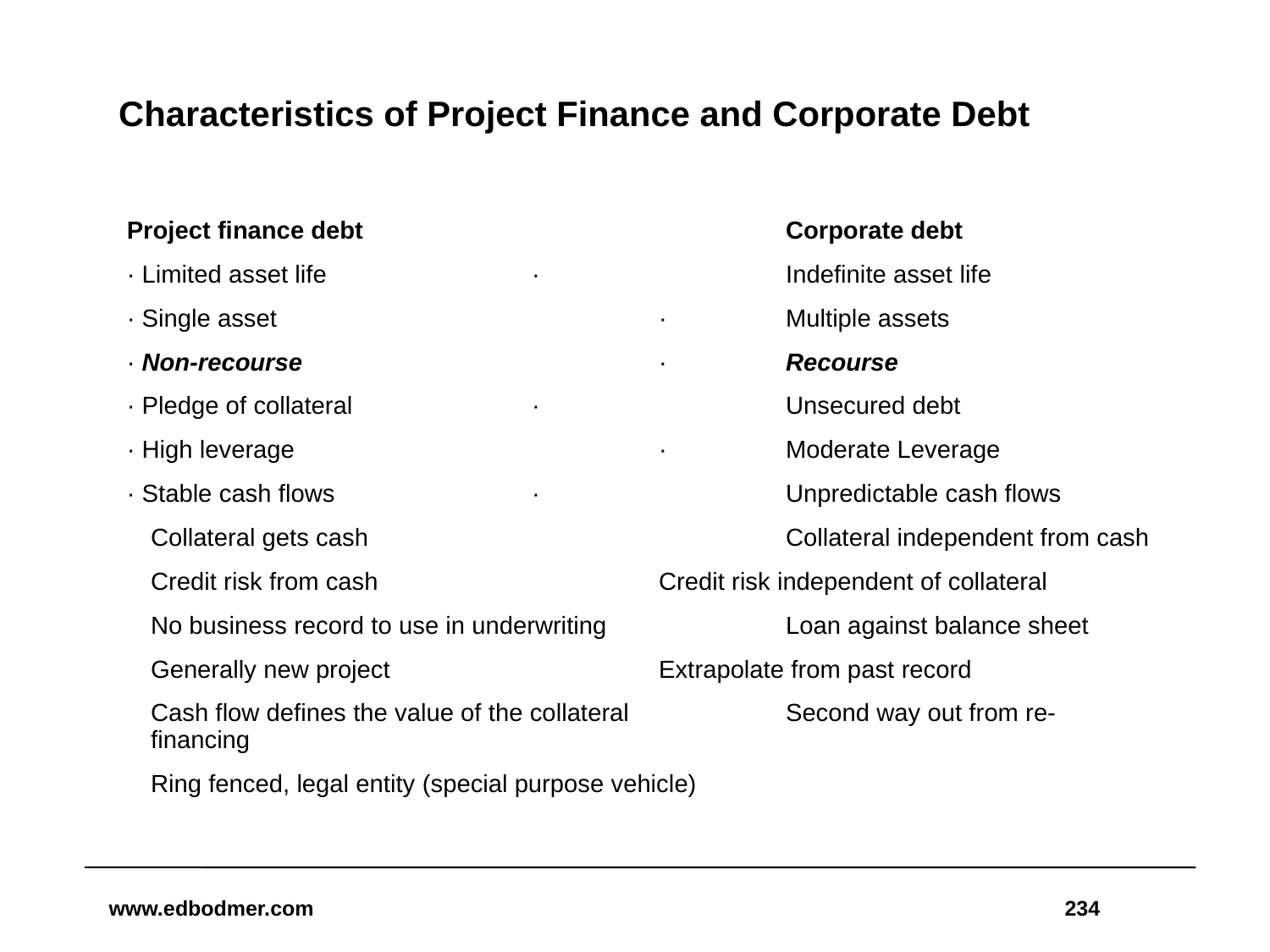

# Characteristics of Project Finance and Corporate Debt
Project finance debt				Corporate debt
· Limited asset life 		· 		Indefinite asset life
· Single asset 			· 	Multiple assets
· Non-recourse 			· 	Recourse
· Pledge of collateral		· 		Unsecured debt
· High leverage 			· 	Moderate Leverage
· Stable cash flows		·		Unpredictable cash flows
	Collateral gets cash				Collateral independent from cash
	Credit risk from cash			Credit risk independent of collateral
	No business record to use in underwriting		Loan against balance sheet
	Generally new project			Extrapolate from past record
	Cash flow defines the value of the collateral		Second way out from re-financing
	Ring fenced, legal entity (special purpose vehicle)